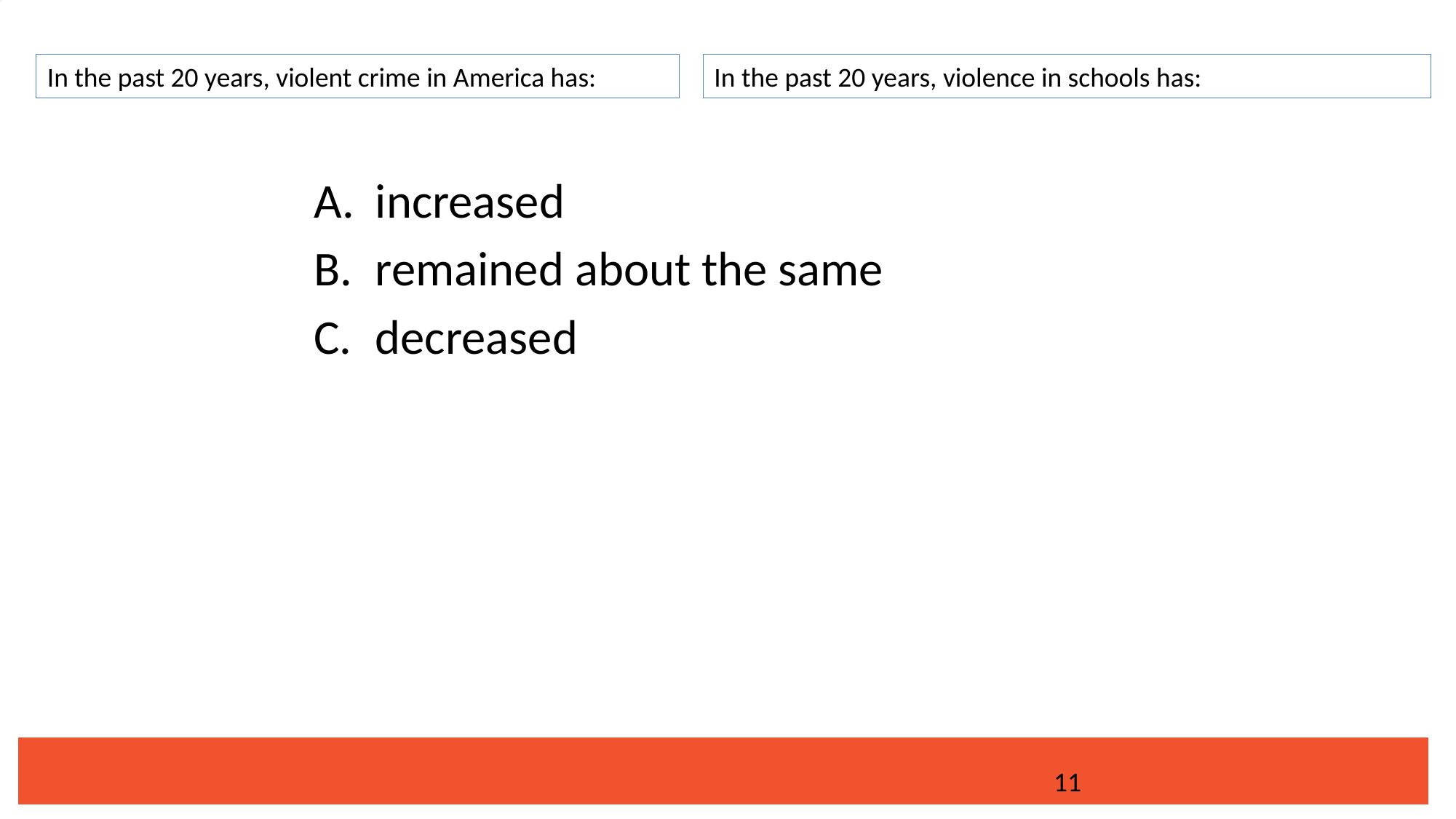

In the past 20 years, violent crime in America has:
In the past 20 years, violence in schools has:
increased
remained about the same
decreased
11